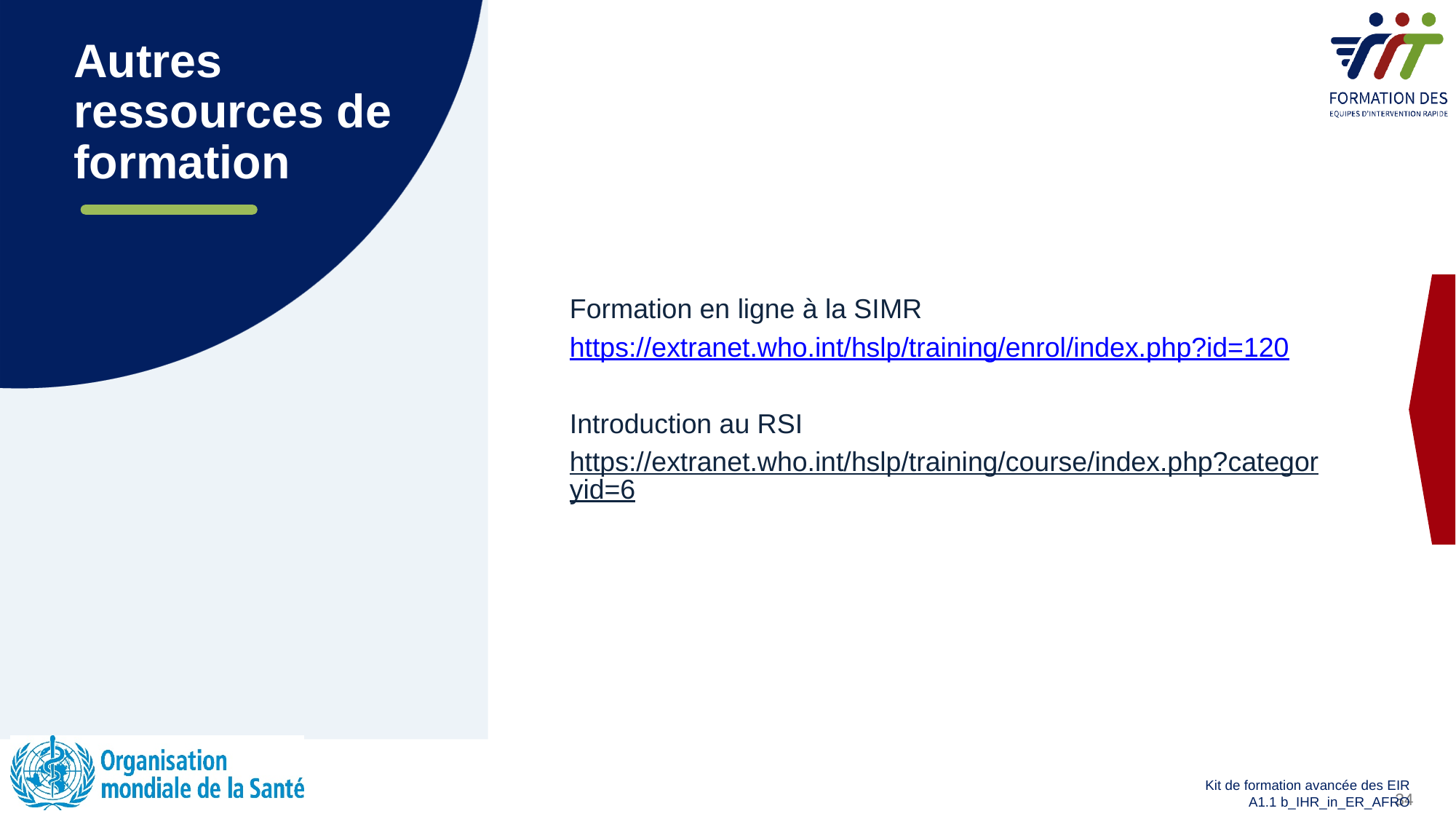

# Autres ressources de formation

Formation en ligne à la SIMR
https://extranet.who.int/hslp/training/enrol/index.php?id=120

Introduction au RSI
https://extranet.who.int/hslp/training/course/index.php?categoryid=6